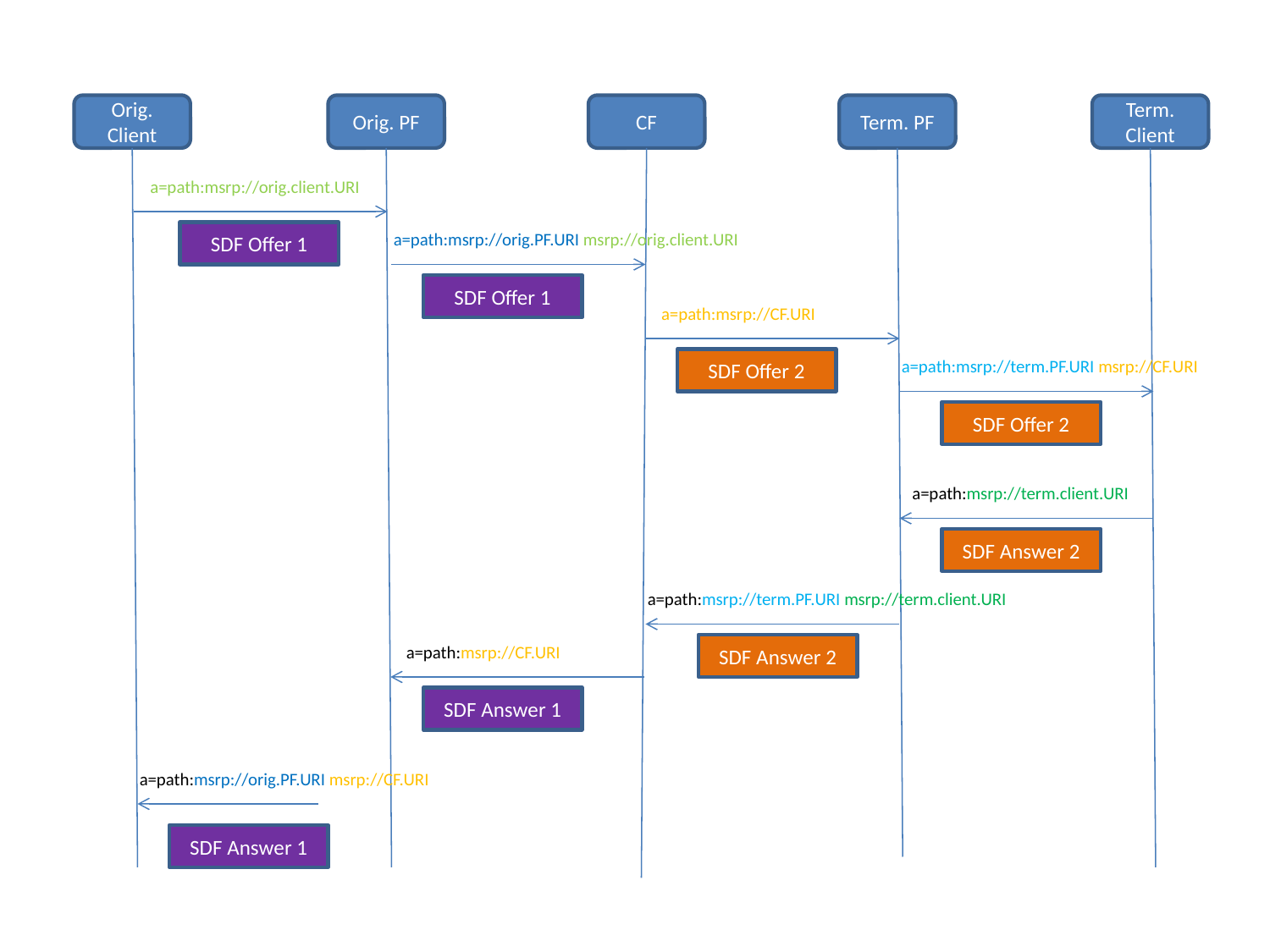

Orig. Client
Orig. PF
CF
Term. PF
Term. Client
a=path:msrp://orig.client.URI
SDF Offer 1
a=path:msrp://orig.PF.URI msrp://orig.client.URI
SDF Offer 1
a=path:msrp://CF.URI
SDF Offer 2
a=path:msrp://term.PF.URI msrp://CF.URI
SDF Offer 2
a=path:msrp://term.client.URI
SDF Answer 2
a=path:msrp://term.PF.URI msrp://term.client.URI
a=path:msrp://CF.URI
SDF Answer 2
SDF Answer 1
a=path:msrp://orig.PF.URI msrp://CF.URI
SDF Answer 1